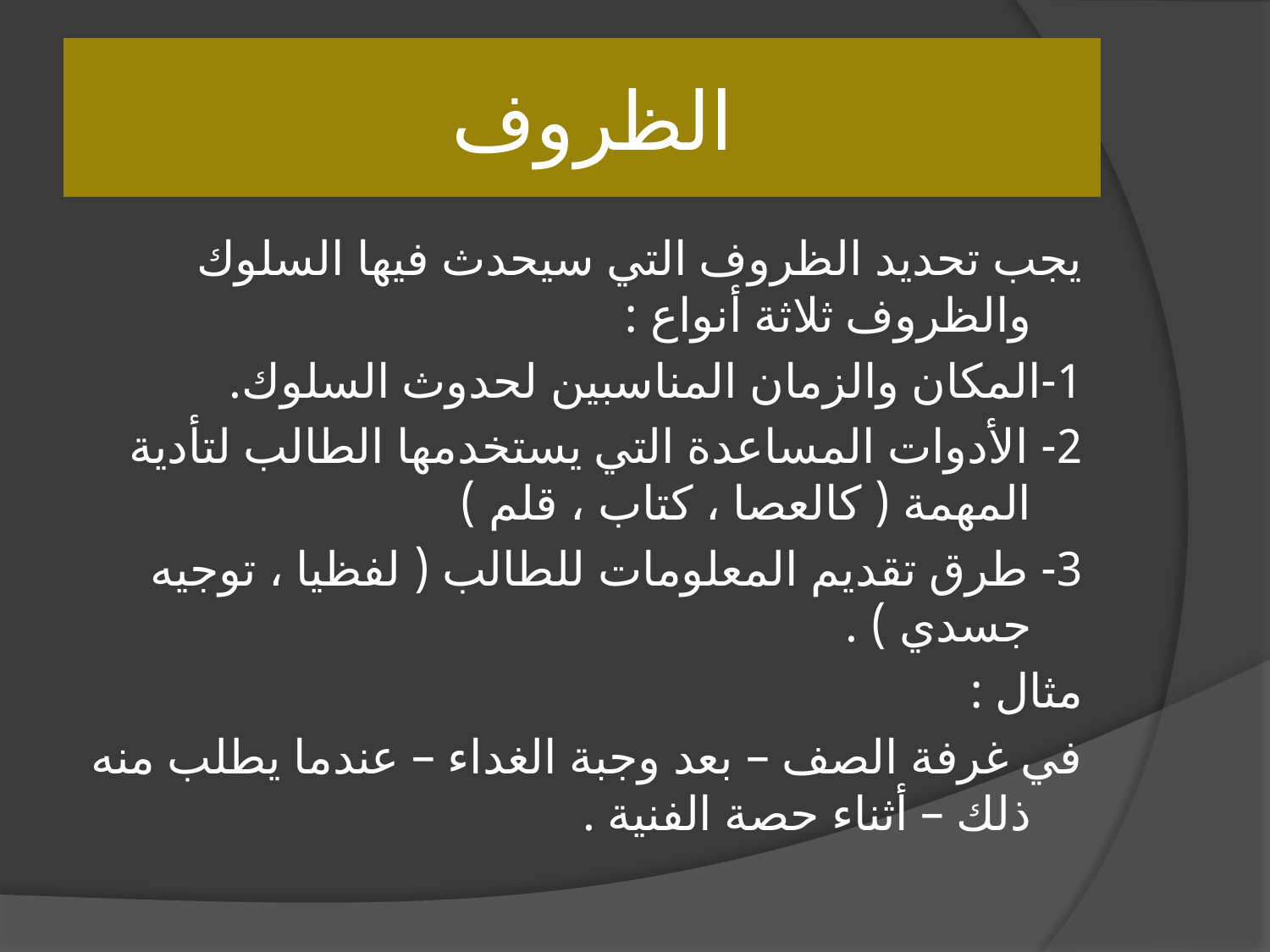

# الظروف
يجب تحديد الظروف التي سيحدث فيها السلوك والظروف ثلاثة أنواع :
1-المكان والزمان المناسبين لحدوث السلوك.
2- الأدوات المساعدة التي يستخدمها الطالب لتأدية المهمة ( كالعصا ، كتاب ، قلم )
3- طرق تقديم المعلومات للطالب ( لفظيا ، توجيه جسدي ) .
مثال :
في غرفة الصف – بعد وجبة الغداء – عندما يطلب منه ذلك – أثناء حصة الفنية .